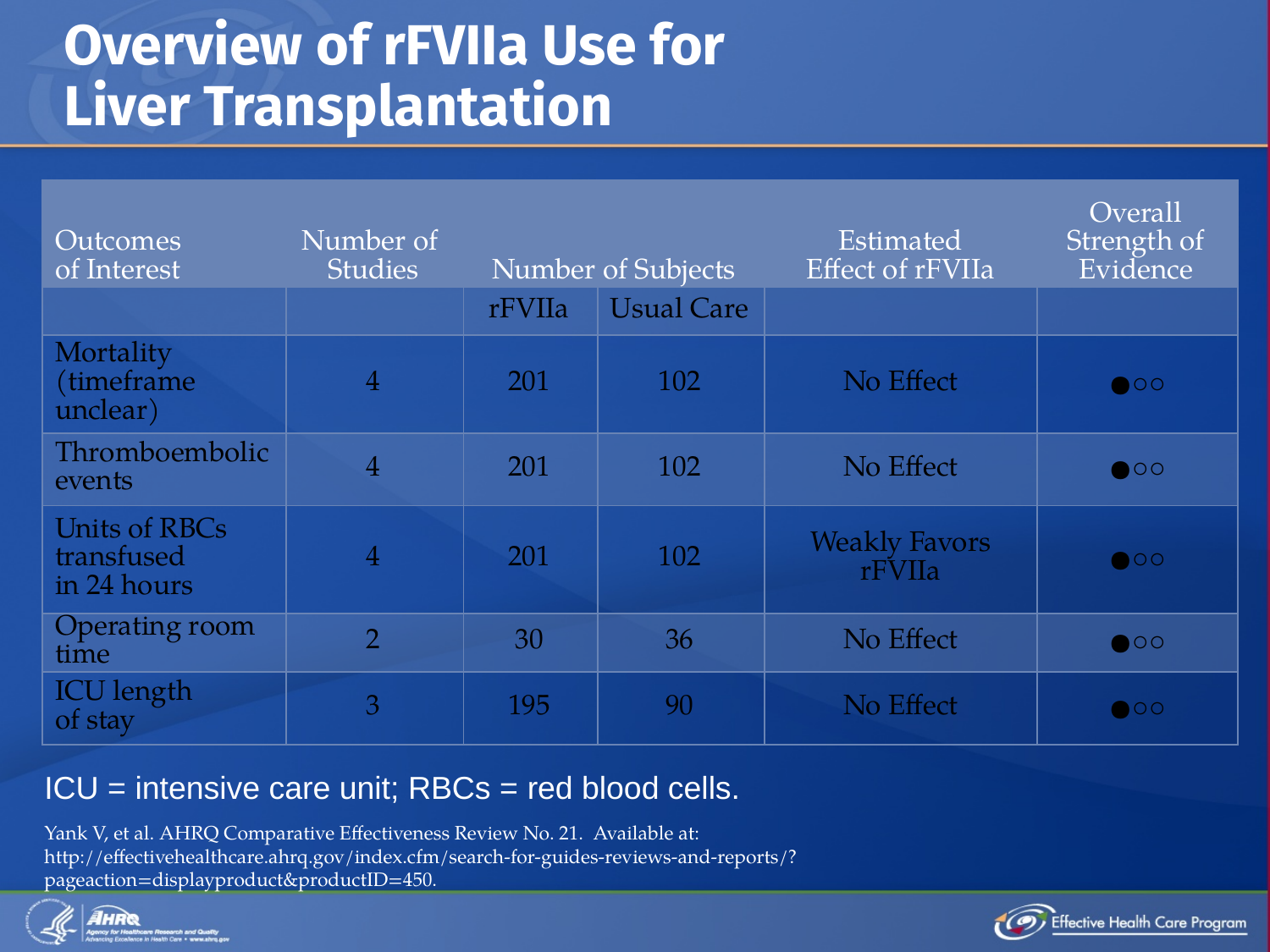

# Overview of rFVIIa Use for Liver Transplantation
| Outcomes of Interest | Number of Studies | Number of Subjects |  | Estimated Effect of rFVIIa | Overall Strength of Evidence |
| --- | --- | --- | --- | --- | --- |
|  |  | rFVIIa | Usual Care |  |  |
| Mortality (timeframe unclear) | 4 | 201 | 102 | No Effect | ●○○ |
| Thromboembolic events | 4 | 201 | 102 | No Effect | ●○○ |
| Units of RBCs transfused in 24 hours | 4 | 201 | 102 | Weakly Favors rFVIIa | ●○○ |
| Operating room time | 2 | 30 | 36 | No Effect | ●○○ |
| ICU length of stay | 3 | 195 | 90 | No Effect | ●○○ |
ICU = intensive care unit; RBCs = red blood cells.
Yank V, et al. AHRQ Comparative Effectiveness Review No. 21.  Available at:   http://effectivehealthcare.ahrq.gov/index.cfm/search-for-guides-reviews-and-reports/?pageaction=displayproduct&productID=450.